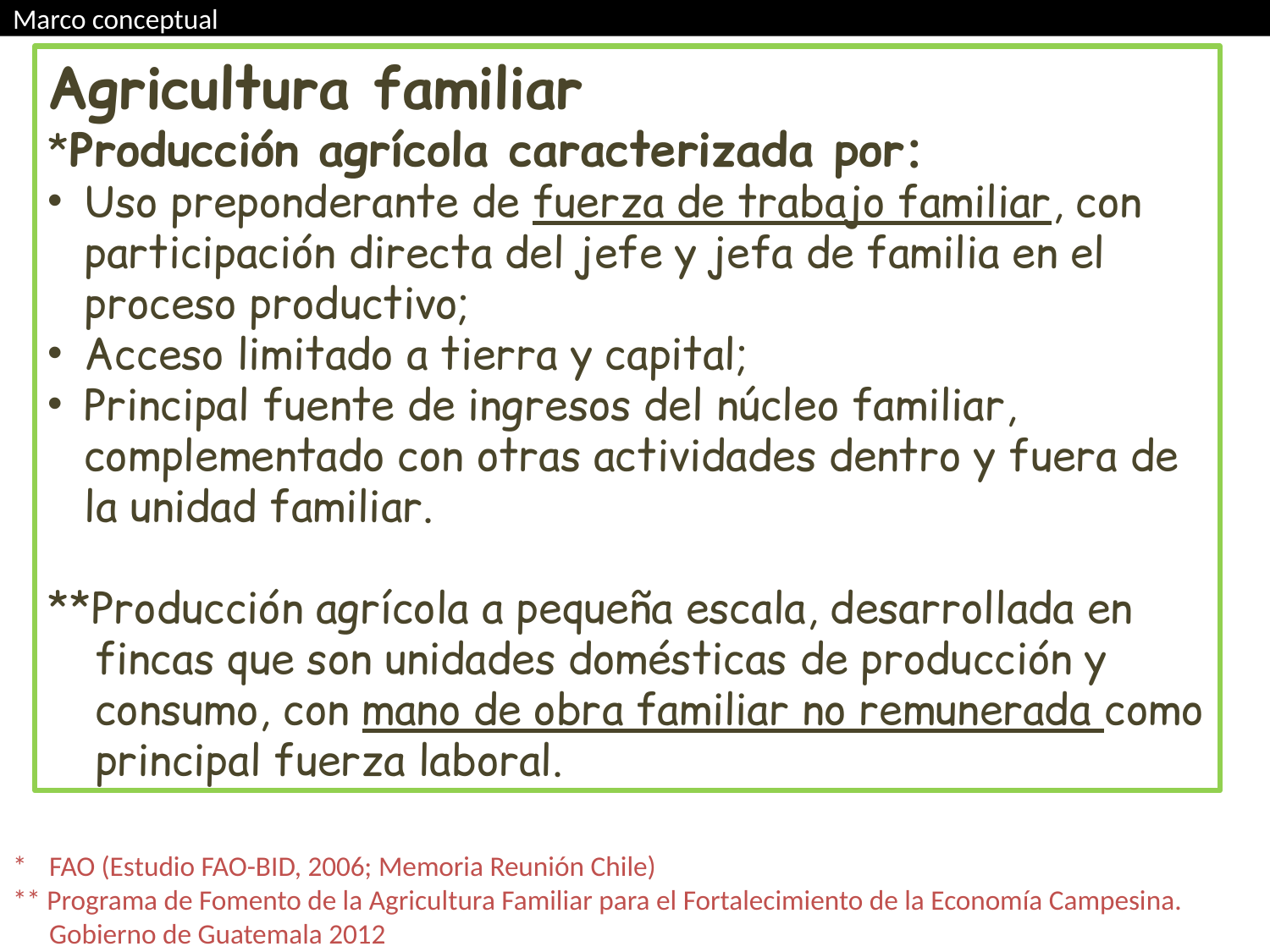

Marco conceptual
Agricultura familiar
*Producción agrícola caracterizada por:
Uso preponderante de fuerza de trabajo familiar, con participación directa del jefe y jefa de familia en el proceso productivo;
Acceso limitado a tierra y capital;
Principal fuente de ingresos del núcleo familiar, complementado con otras actividades dentro y fuera de la unidad familiar.

**Producción agrícola a pequeña escala, desarrollada en fincas que son unidades domésticas de producción y consumo, con mano de obra familiar no remunerada como principal fuerza laboral.
*	FAO (Estudio FAO-BID, 2006; Memoria Reunión Chile)
** Programa de Fomento de la Agricultura Familiar para el Fortalecimiento de la Economía Campesina.  Gobierno de Guatemala 2012